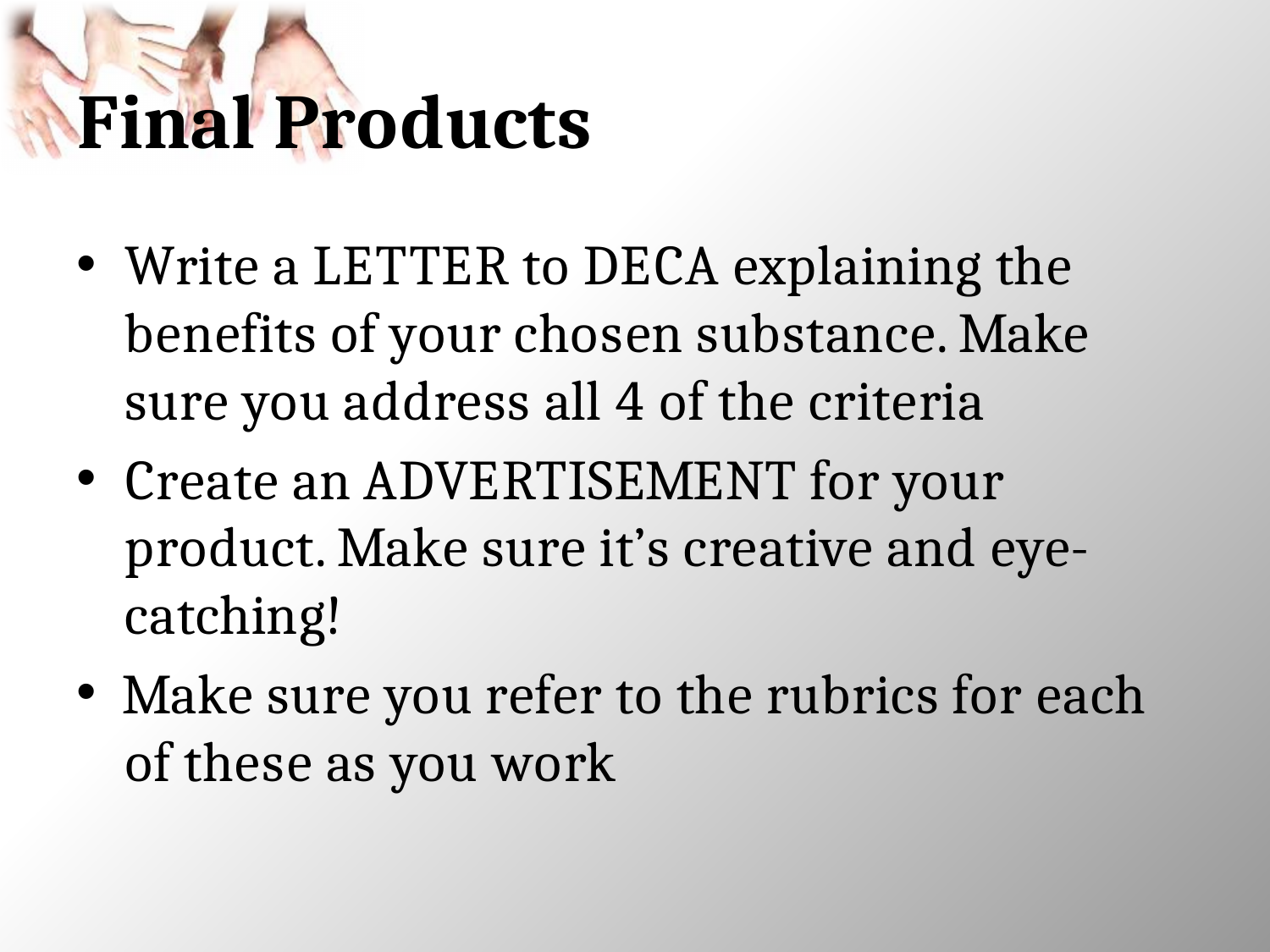

# Final Products
Write a LETTER to DECA explaining the benefits of your chosen substance. Make sure you address all 4 of the criteria
Create an ADVERTISEMENT for your product. Make sure it’s creative and eye-catching!
Make sure you refer to the rubrics for each of these as you work